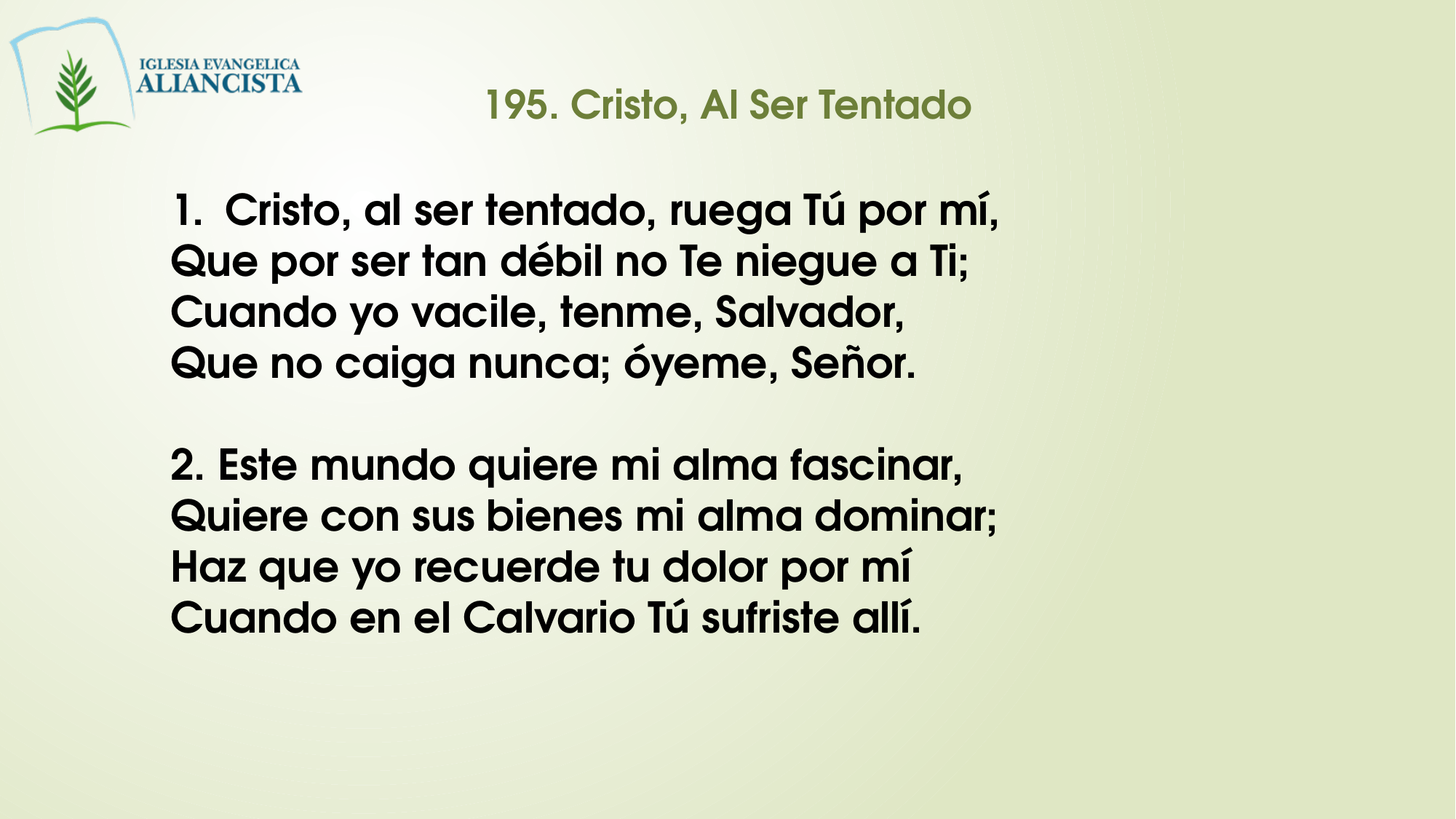

195. Cristo, Al Ser Tentado
Cristo, al ser tentado, ruega Tú por mí,
Que por ser tan débil no Te niegue a Ti;
Cuando yo vacile, tenme, Salvador,
Que no caiga nunca; óyeme, Señor.

2. Este mundo quiere mi alma fascinar,
Quiere con sus bienes mi alma dominar;
Haz que yo recuerde tu dolor por mí
Cuando en el Calvario Tú sufriste allí.